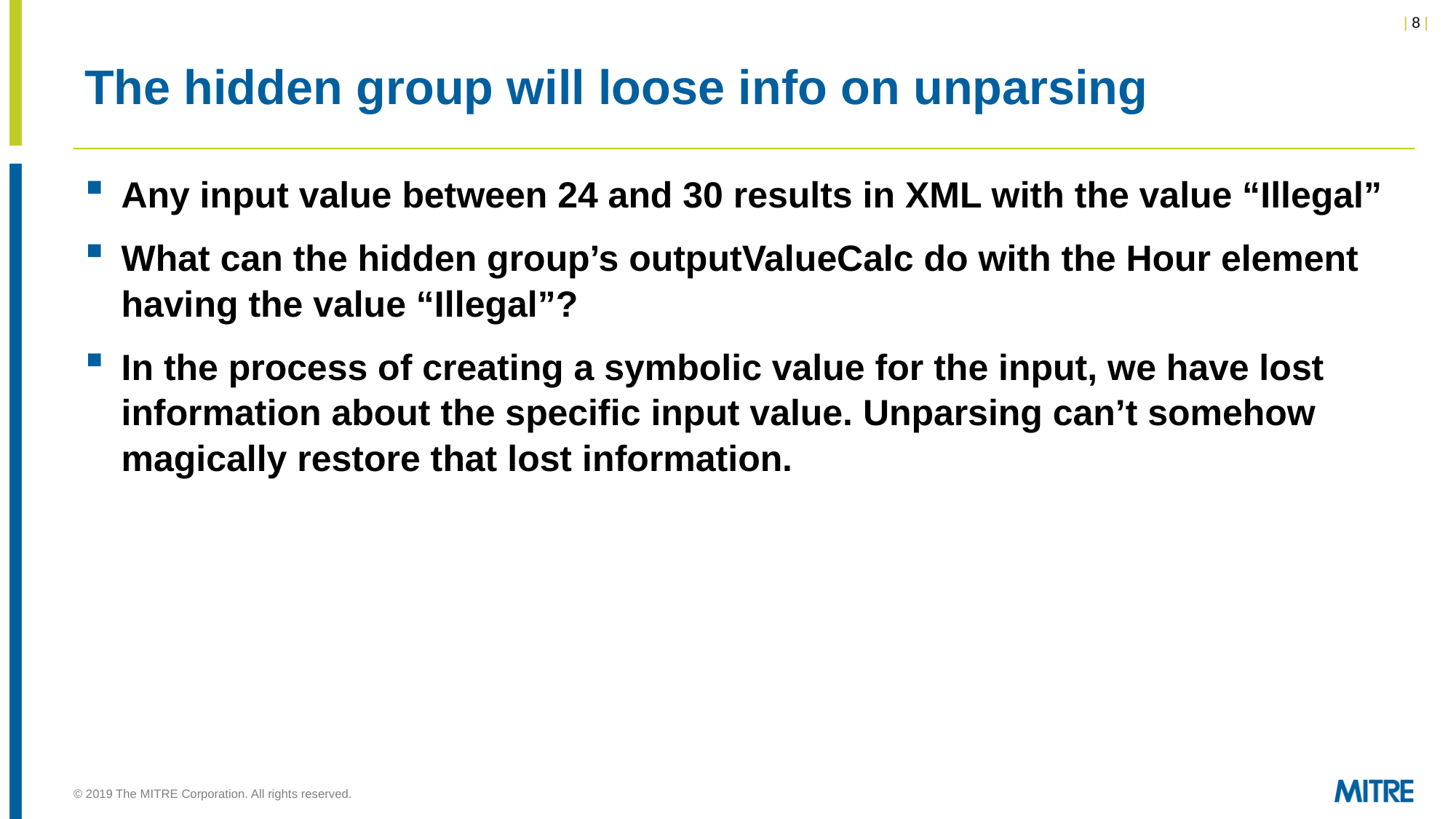

# The hidden group will loose info on unparsing
Any input value between 24 and 30 results in XML with the value “Illegal”
What can the hidden group’s outputValueCalc do with the Hour element having the value “Illegal”?
In the process of creating a symbolic value for the input, we have lost information about the specific input value. Unparsing can’t somehow magically restore that lost information.
© 2019 The MITRE Corporation. All rights reserved.